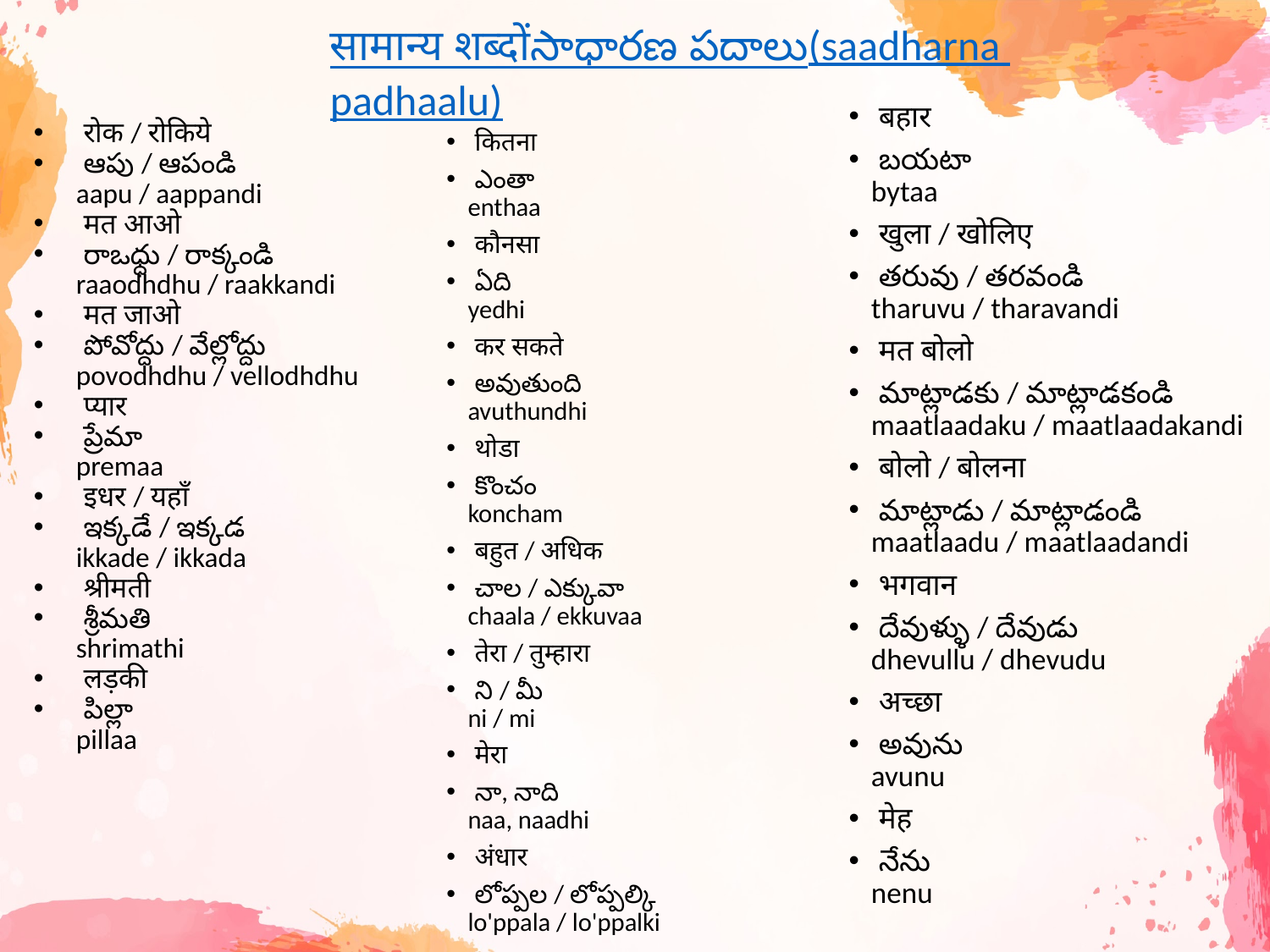

सामान्य शब्दोंసాధారణ పదాలు
(saadharna padhaalu)
#
 बहार
 బయటా
bytaa
 खुला / खोलिए
 తరువు / తరవండి
tharuvu / tharavandi
 मत बोलो
 మాట్లాడకు / మాట్లాడకండి
maatlaadaku / maatlaadakandi
 बोलो / बोलना
 మాట్లాడు / మాట్లాడండి
maatlaadu / maatlaadandi
 भगवान
 దేవుళ్ళు / దేవుడు
dhevullu / dhevudu
 अच्छा
 అవును
avunu
 मेह
 నేను
nenu
 रोक / रोकिये
 ఆపు / ఆపండి
aapu / aappandi
 मत आओ
 రాఒధ్ధు / రాక్కండి
raaodhdhu / raakkandi
 मत जाओ
 పోవోద్దు / వేల్లోద్దు
povodhdhu / vellodhdhu
 प्यार
 ప్రేమా
premaa
 इधर / यहाँ
 ఇక్కడే / ఇక్కడ
ikkade / ikkada
 श्रीमती
 శ్రీమతి
shrimathi
 लड़की
 పిల్లా
pillaa
 कितना
 ఎంతా
enthaa
 कौनसा
 ఏది
yedhi
 कर सकते
 అవుతుంది
avuthundhi
 थोडा
 కొంచం
koncham
 बहुत / अधिक
 చాల / ఎక్కువా
chaala / ekkuvaa
 तेरा / तुम्हारा
 ని / మీ
ni / mi
 मेरा
 నా, నాది
naa, naadhi
 अंधार
 లోప్పల / లోప్పల్కి
lo'ppala / lo'ppalki